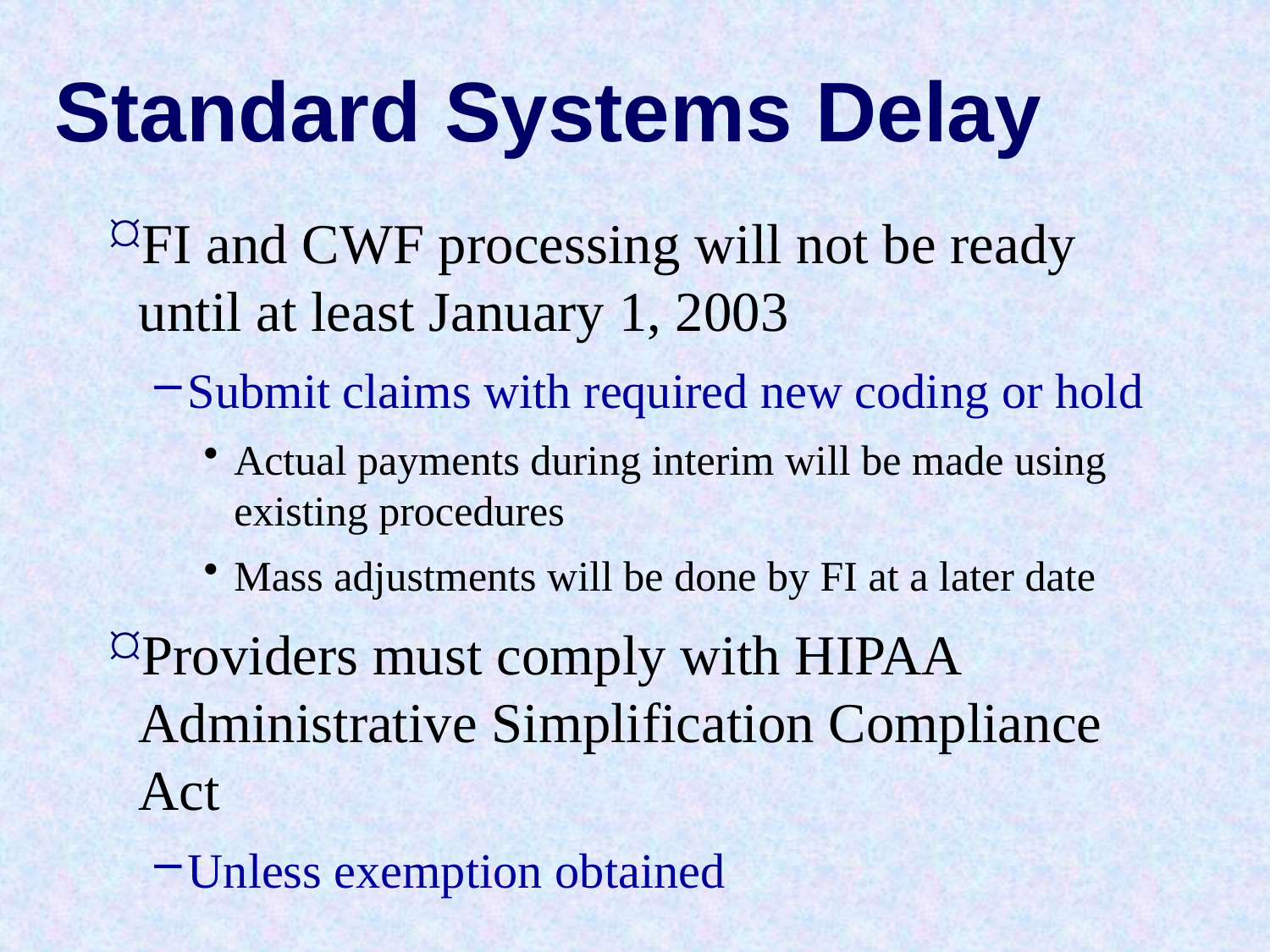

# Standard Systems Delay
FI and CWF processing will not be ready until at least January 1, 2003
Submit claims with required new coding or hold
Actual payments during interim will be made using existing procedures
Mass adjustments will be done by FI at a later date
Providers must comply with HIPAA Administrative Simplification Compliance Act
Unless exemption obtained